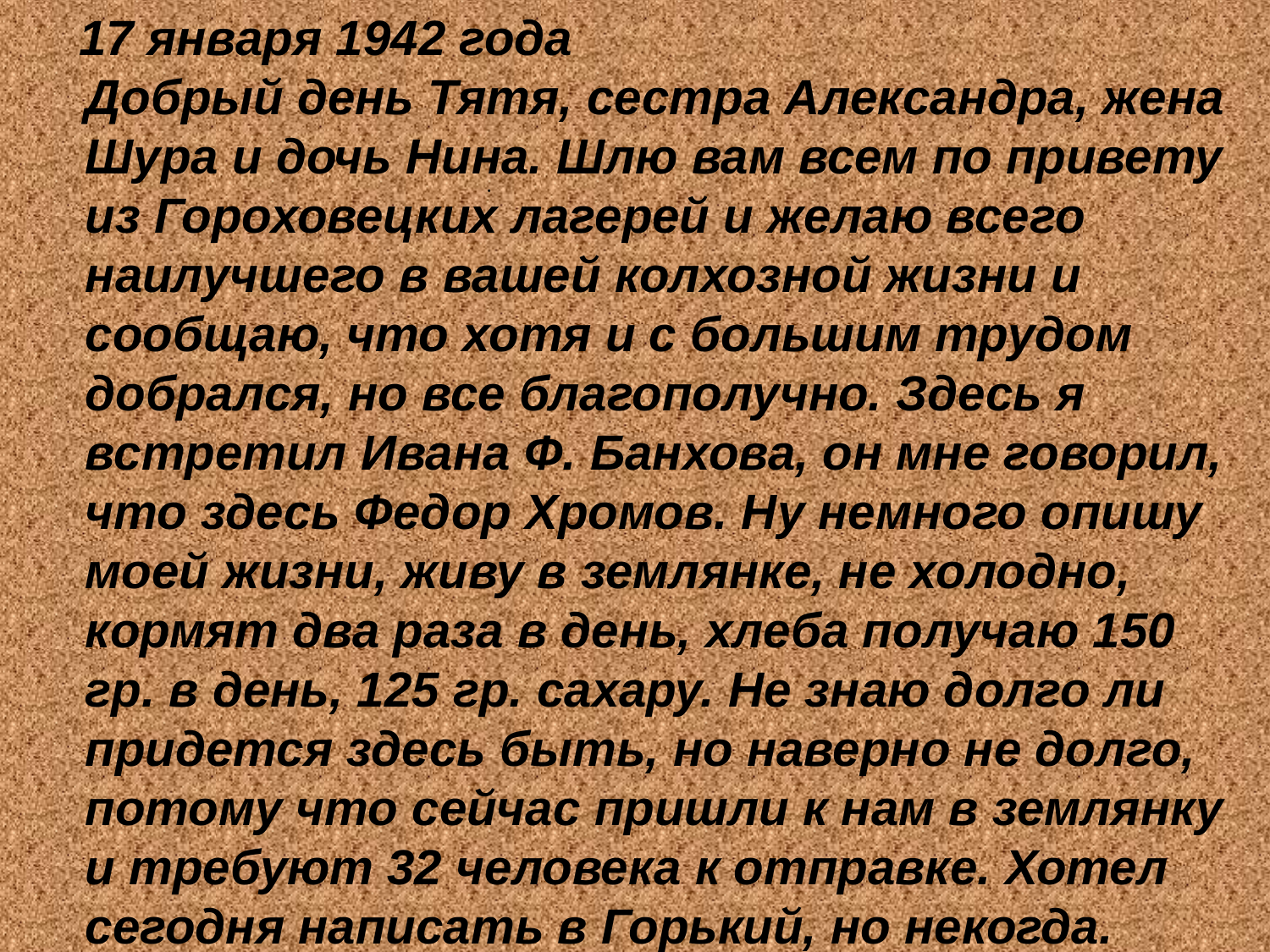

17 января 1942 года
Добрый день Тятя, сестра Александра, жена Шура и дочь Нина. Шлю вам всем по привету из Гороховецких лагерей и желаю всего наилучшего в вашей колхозной жизни и сообщаю, что хотя и с большим трудом добрался, но все благополучно. Здесь я встретил Ивана Ф. Банхова, он мне говорил, что здесь Федор Хромов. Ну немного опишу моей жизни, живу в землянке, не холодно, кормят два раза в день, хлеба получаю 150 гр. в день, 125 гр. сахару. Не знаю долго ли придется здесь быть, но наверно не долго, потому что сейчас пришли к нам в землянку и требуют 32 человека к отправке. Хотел сегодня написать в Горький, но некогда. Тятя и сестра Александра прошу вас не обижайте Шуру.
Ну пока до свидания, остаюсь жив и здоров и вам того желаю.
В. Крупин
Тятя, очень жалею, что с тобой не простился, может быть не увидимся.

.